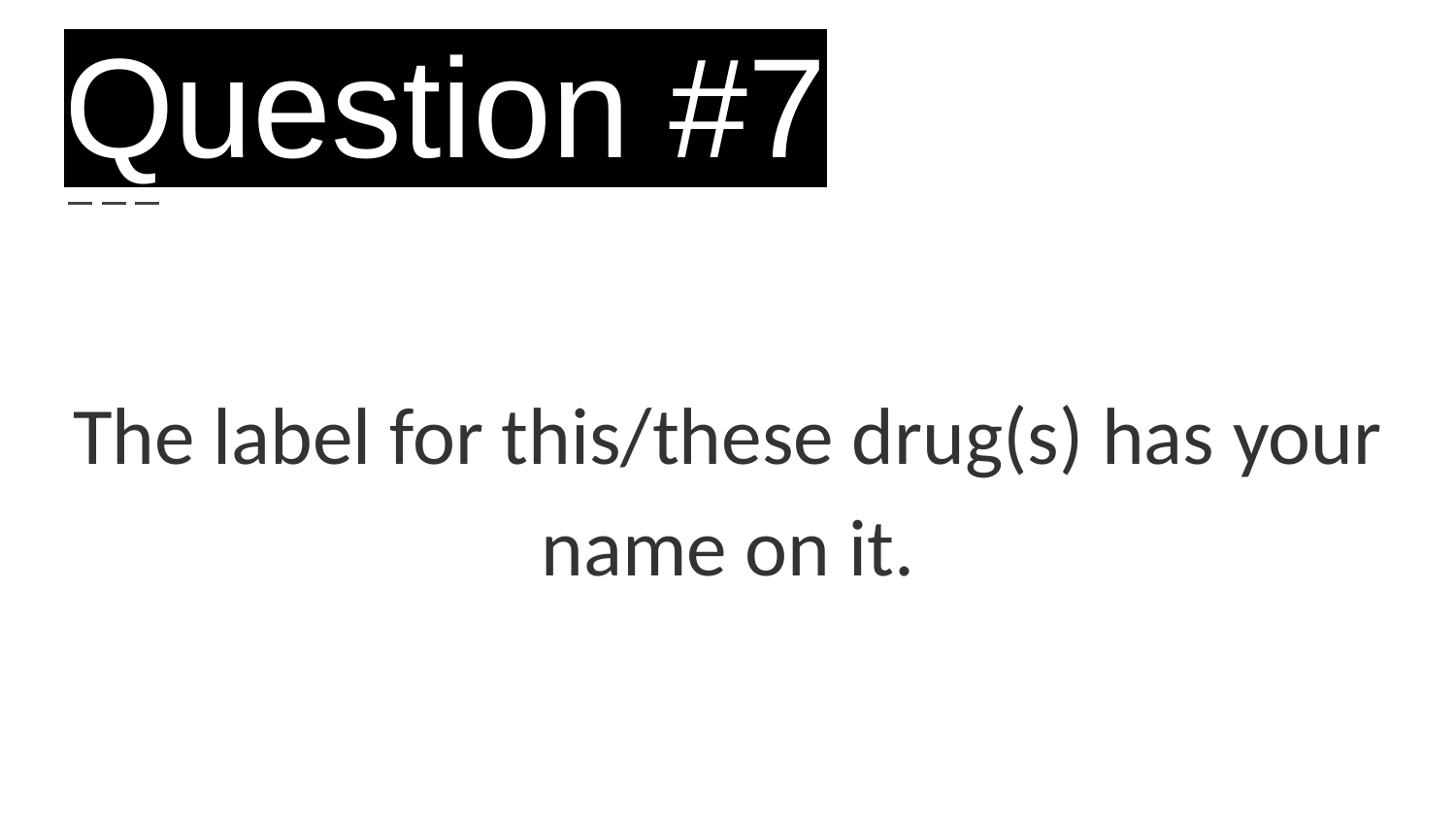

# Question #7
The label for this/these drug(s) has your name on it.